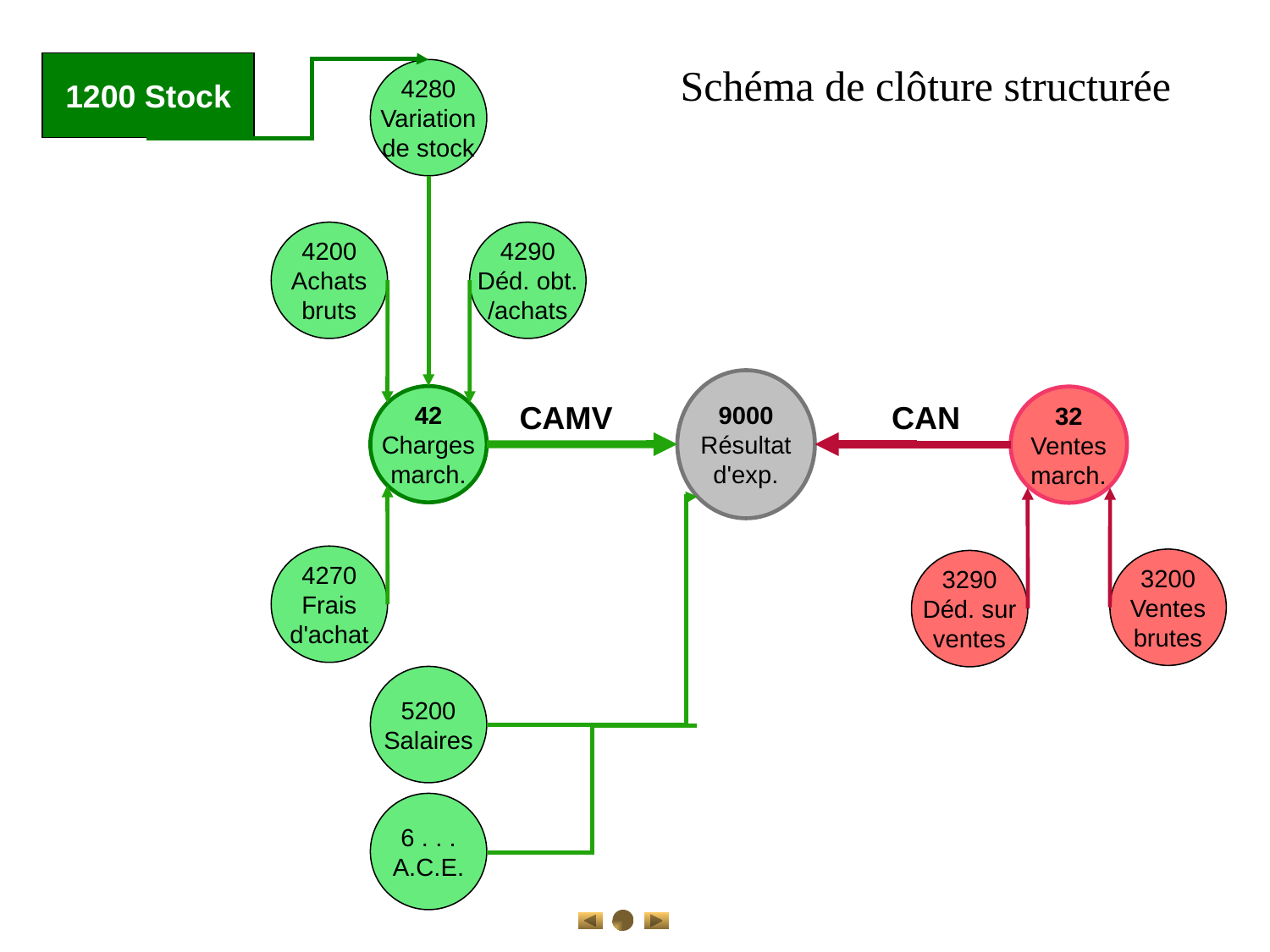

1200 Stock
Schéma de clôture structurée
4280
Variation
de stock

4200
Achats
bruts
4290
Déd. obt.
/achats
9000
Résultat
d'exp.
42
Charges
march.
32
Ventes
march.
CAMV
CAN
4270
Frais
d'achat
3290
Déd. sur
ventes
3200
Ventes
brutes
5200
Salaires
6 . . .
A.C.E.